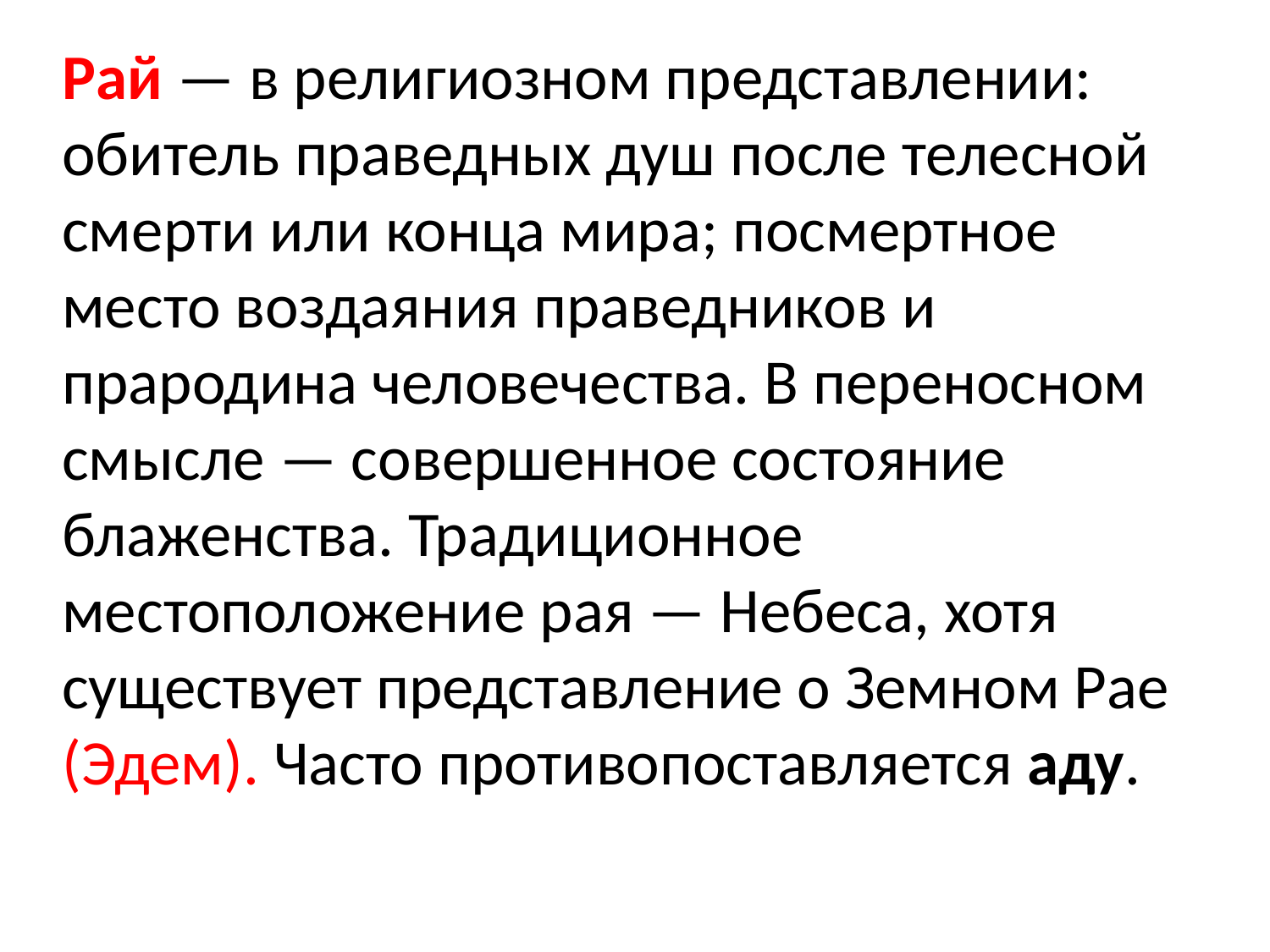

Рай — в религиозном представлении: обитель праведных душ после телесной смерти или конца мира; посмертное место воздаяния праведников и прародина человечества. В переносном смысле — совершенное состояние блаженства. Традиционное местоположение рая — Небеса, хотя существует представление о Земном Рае (Эдем). Часто противопоставляется аду.
#